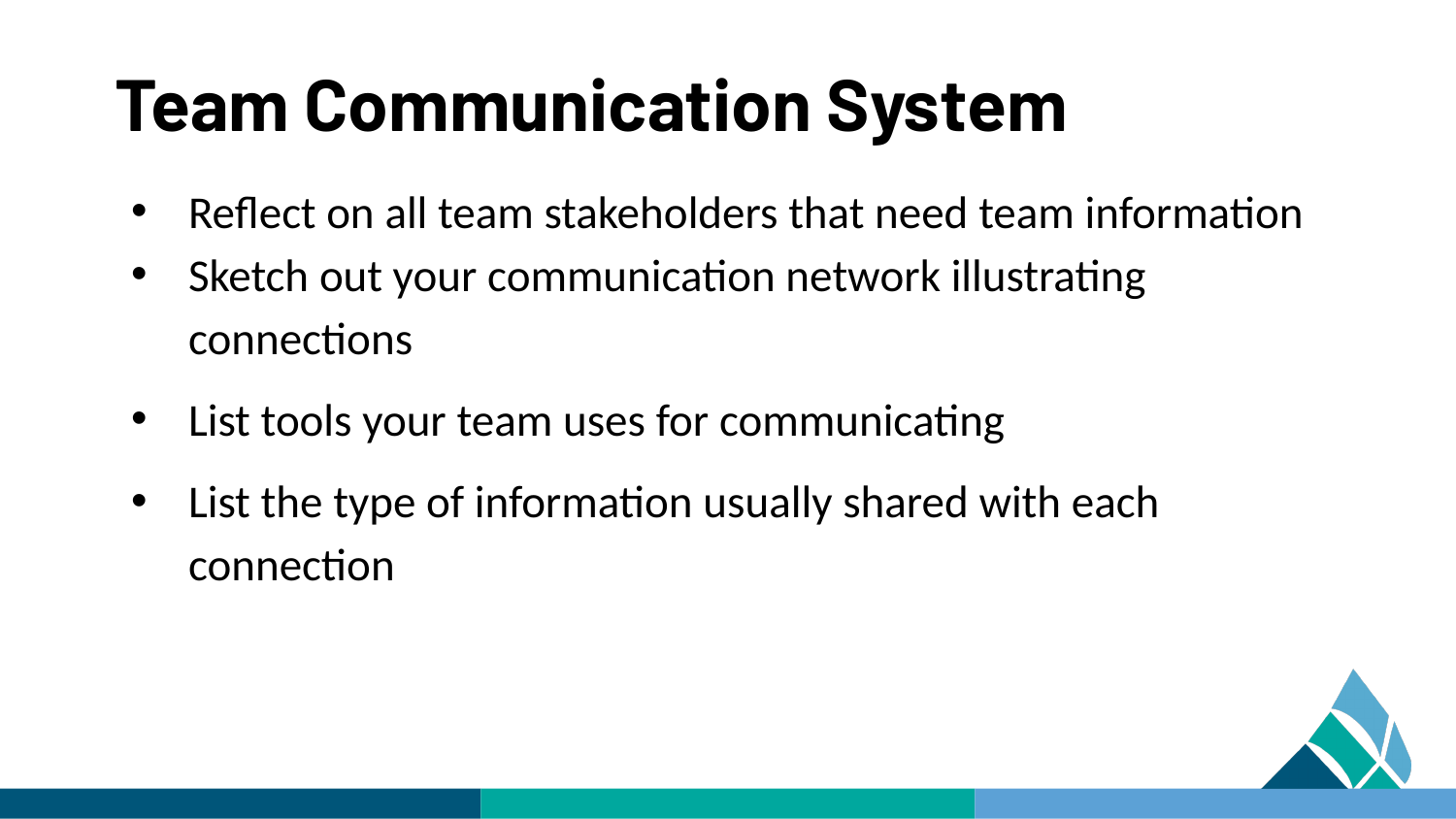

# Team Communication System
Reflect on all team stakeholders that need team information
Sketch out your communication network illustrating connections
List tools your team uses for communicating
List the type of information usually shared with each connection